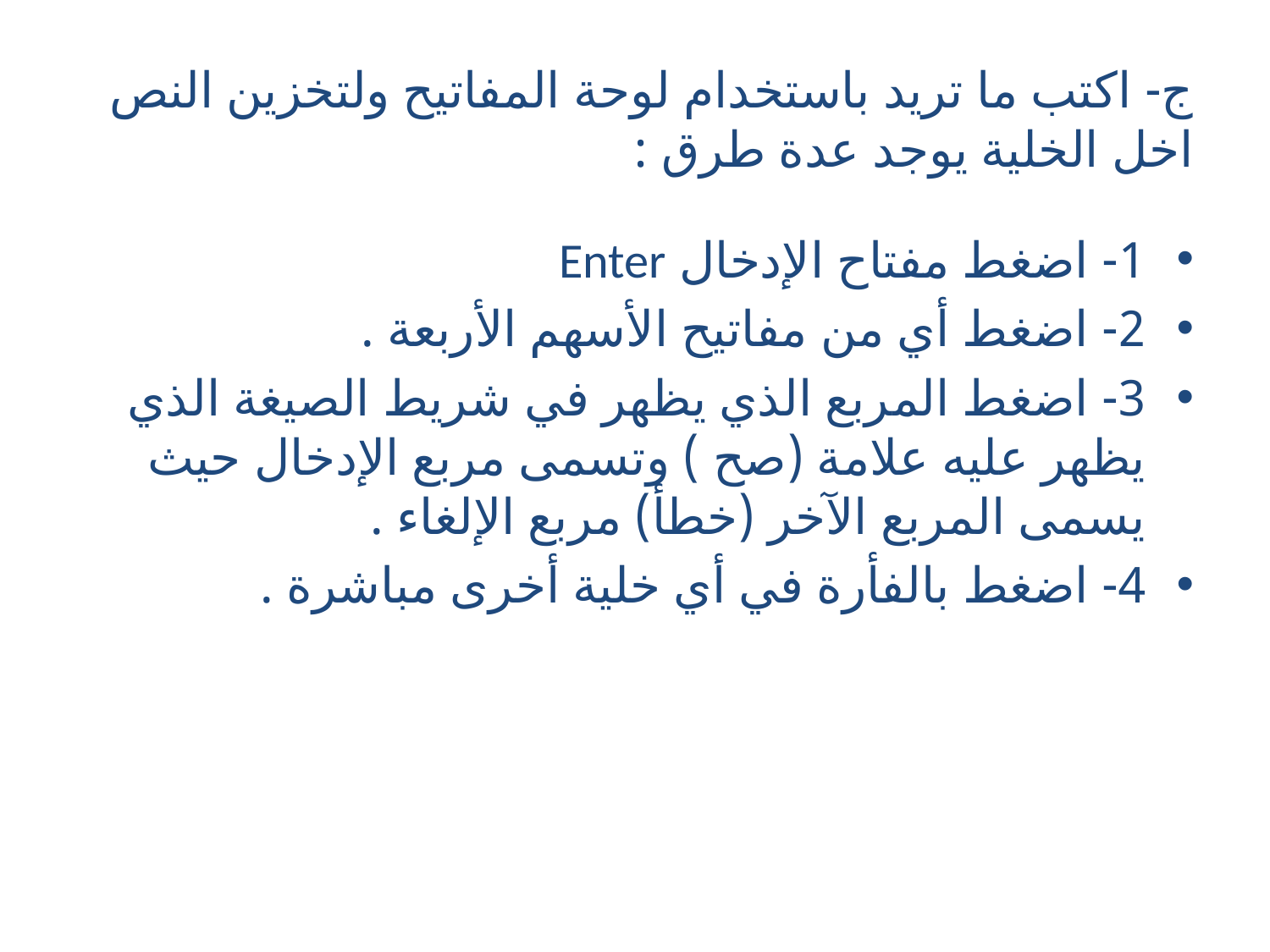

# ج- اكتب ما تريد باستخدام لوحة المفاتيح ولتخزين النص اخل الخلية يوجد عدة طرق :
1- اضغط مفتاح الإدخال Enter
2- اضغط أي من مفاتيح الأسهم الأربعة .
3- اضغط المربع الذي يظهر في شريط الصيغة الذي يظهر عليه علامة (صح ) وتسمى مربع الإدخال حيث يسمى المربع الآخر (خطأ) مربع الإلغاء .
4- اضغط بالفأرة في أي خلية أخرى مباشرة .